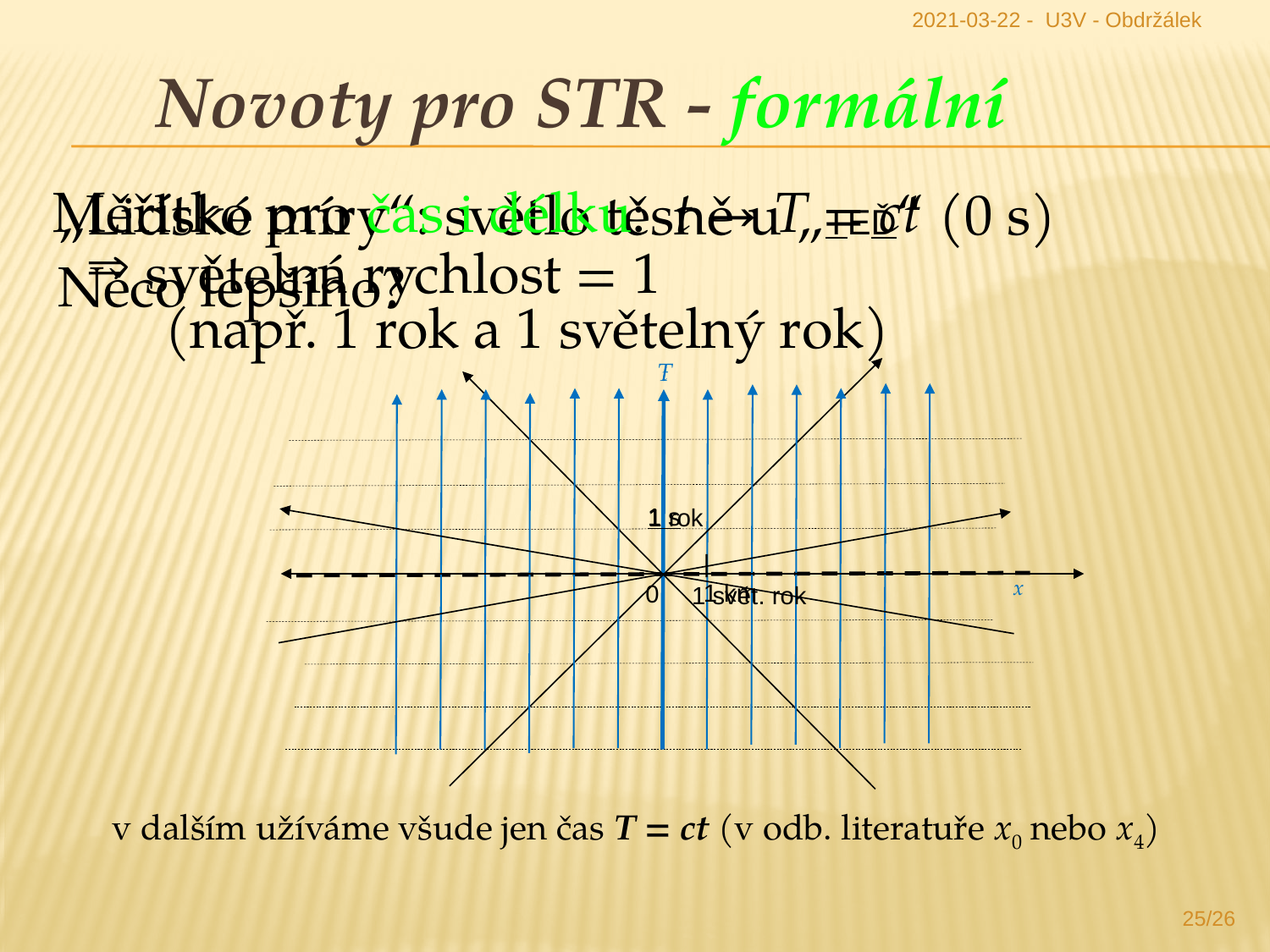

2021-03-22 -  U3V - Obdržálek
Novoty pro STR - formální
Měřítko pro čas i délku:  t → T = ct
 světelná rychlost = 1
„Lidské míry“: světlo těsně u „TEĎ“ (0 s)
Něco lepšího?

(např. 1 rok a 1 světelný rok)
T
t
1 s
1 rok
|
1 km
|
300 000  km
x
0
1 svět. rok
v dalším užíváme všude jen čas T = ct (v odb. literatuře x0 nebo x4)
25/26